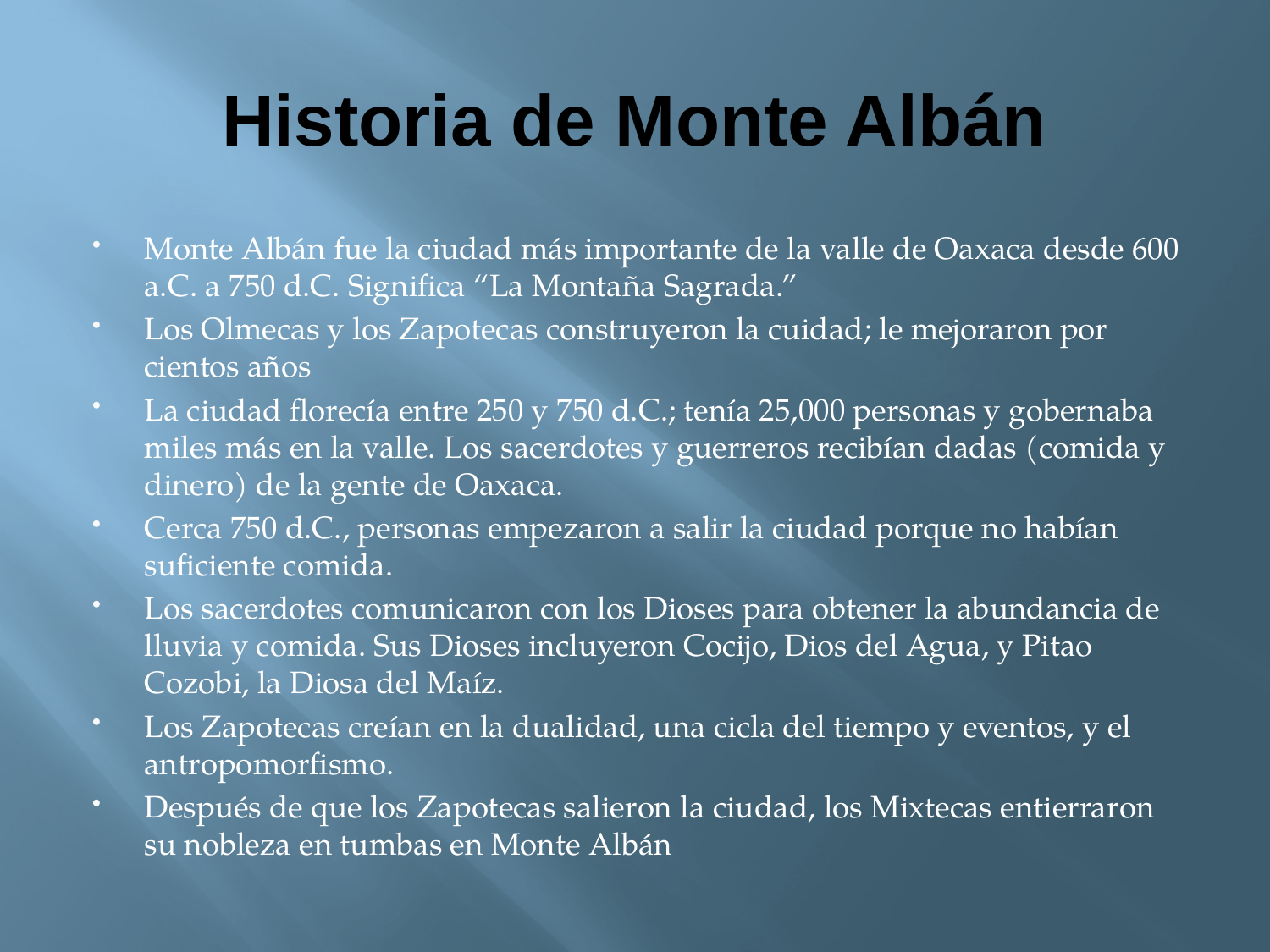

# Historia de Monte Albán
Monte Albán fue la ciudad más importante de la valle de Oaxaca desde 600 a.C. a 750 d.C. Significa “La Montaña Sagrada.”
Los Olmecas y los Zapotecas construyeron la cuidad; le mejoraron por cientos años
La ciudad florecía entre 250 y 750 d.C.; tenía 25,000 personas y gobernaba miles más en la valle. Los sacerdotes y guerreros recibían dadas (comida y dinero) de la gente de Oaxaca.
Cerca 750 d.C., personas empezaron a salir la ciudad porque no habían suficiente comida.
Los sacerdotes comunicaron con los Dioses para obtener la abundancia de lluvia y comida. Sus Dioses incluyeron Cocijo, Dios del Agua, y Pitao Cozobi, la Diosa del Maíz.
Los Zapotecas creían en la dualidad, una cicla del tiempo y eventos, y el antropomorfismo.
Después de que los Zapotecas salieron la ciudad, los Mixtecas entierraron su nobleza en tumbas en Monte Albán